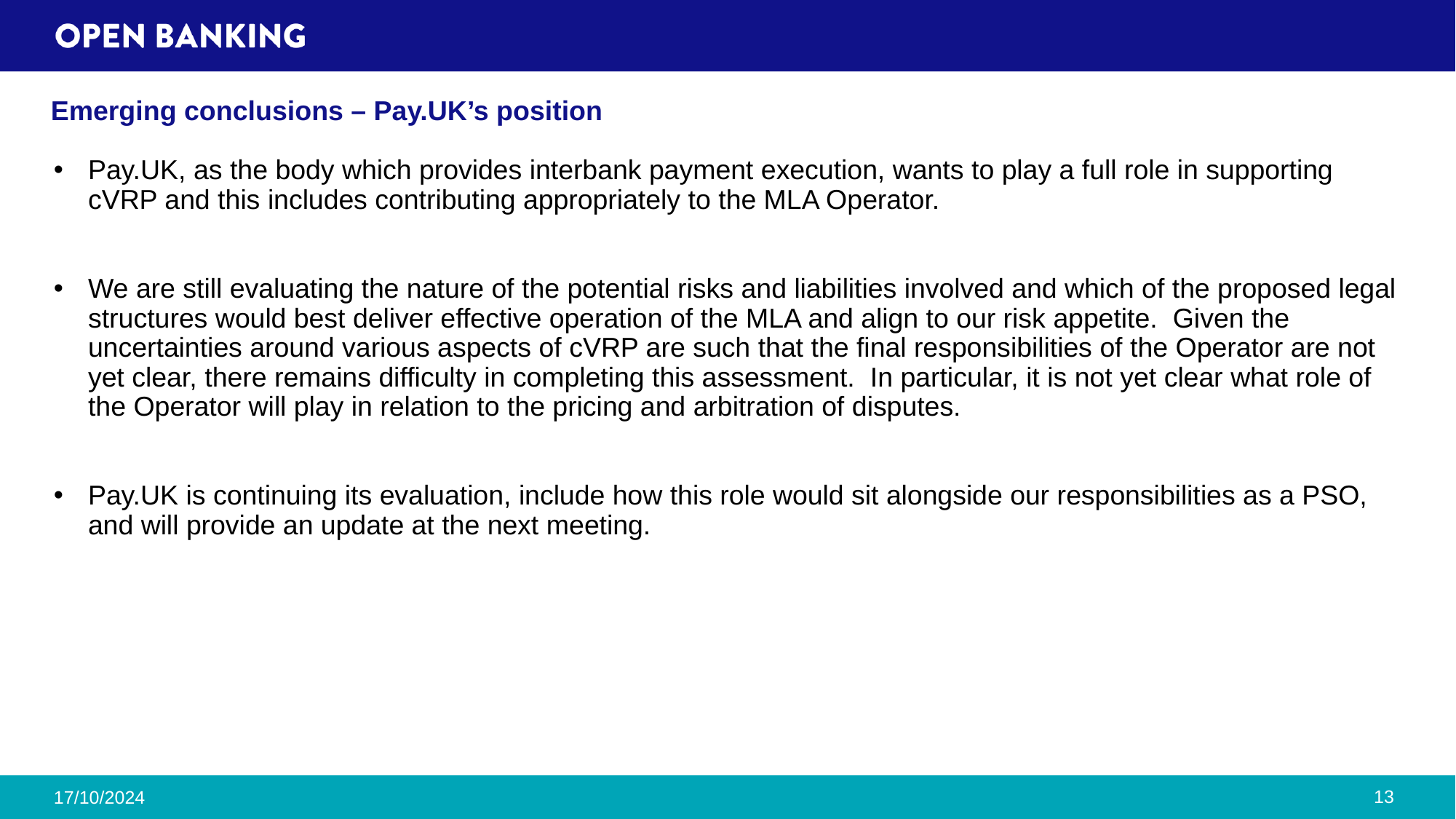

# Emerging conclusions – Pay.UK’s position
Pay.UK, as the body which provides interbank payment execution, wants to play a full role in supporting cVRP and this includes contributing appropriately to the MLA Operator.

We are still evaluating the nature of the potential risks and liabilities involved and which of the proposed legal structures would best deliver effective operation of the MLA and align to our risk appetite.  Given the uncertainties around various aspects of cVRP are such that the final responsibilities of the Operator are not yet clear, there remains difficulty in completing this assessment.  In particular, it is not yet clear what role of the Operator will play in relation to the pricing and arbitration of disputes.

Pay.UK is continuing its evaluation, include how this role would sit alongside our responsibilities as a PSO, and will provide an update at the next meeting.

13
17/10/2024